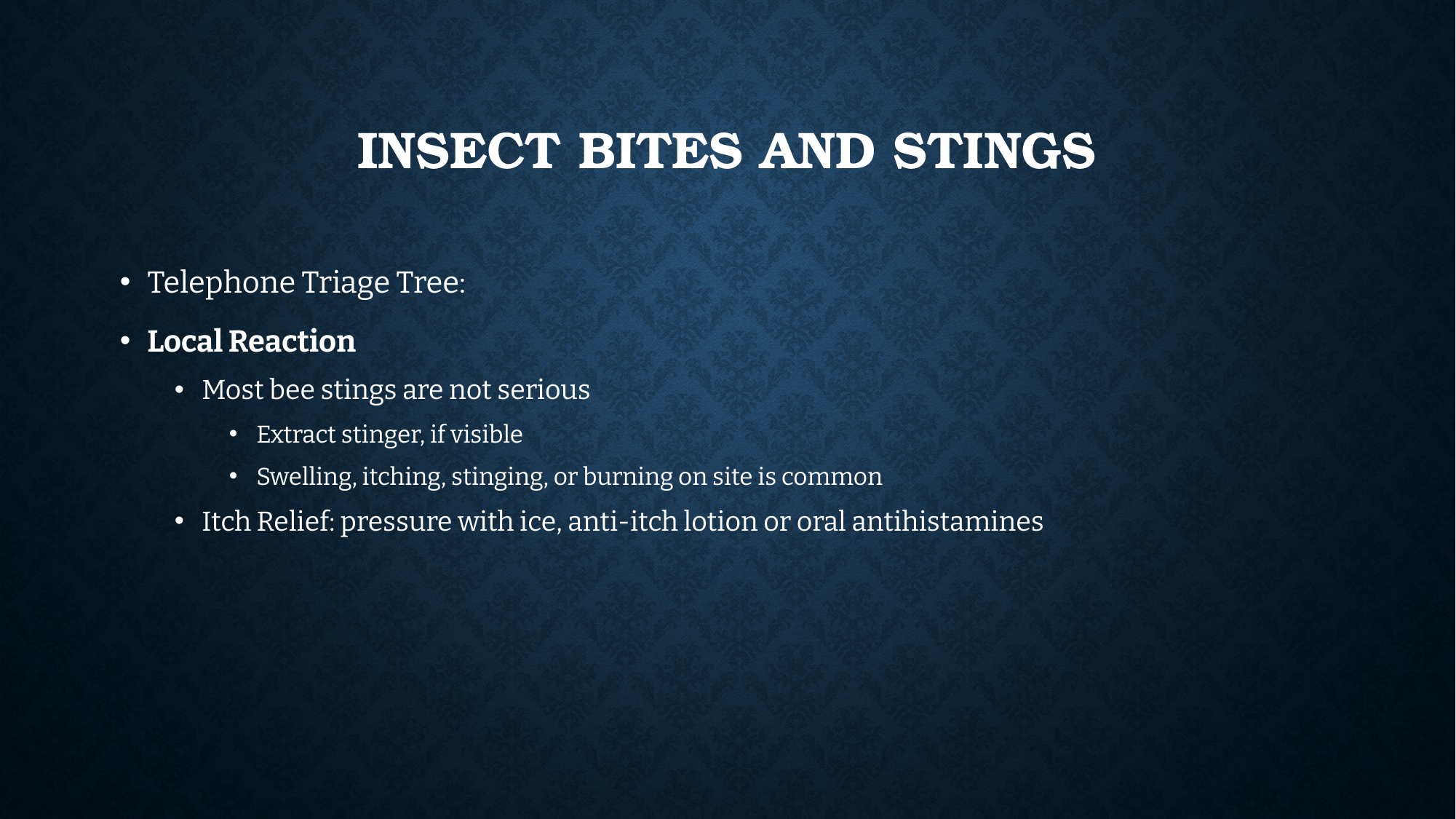

# Insect Bites and Stings
Telephone Triage Tree:
Local Reaction
Most bee stings are not serious
Extract stinger, if visible
Swelling, itching, stinging, or burning on site is common
Itch Relief: pressure with ice, anti-itch lotion or oral antihistamines